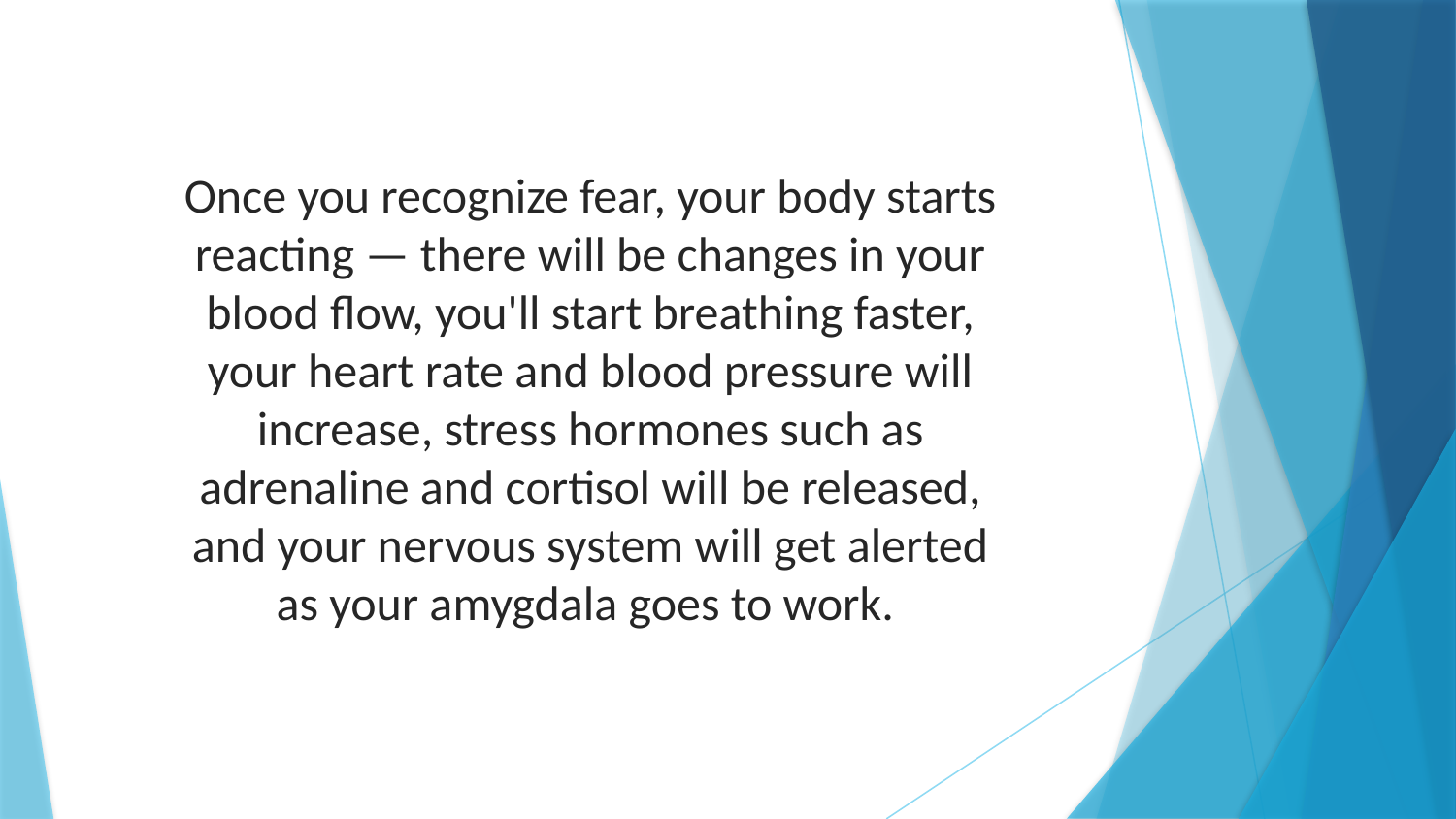

Once you recognize fear, your body starts reacting — there will be changes in your blood flow, you'll start breathing faster, your heart rate and blood pressure will increase, stress hormones such as adrenaline and cortisol will be released, and your nervous system will get alerted as your amygdala goes to work.